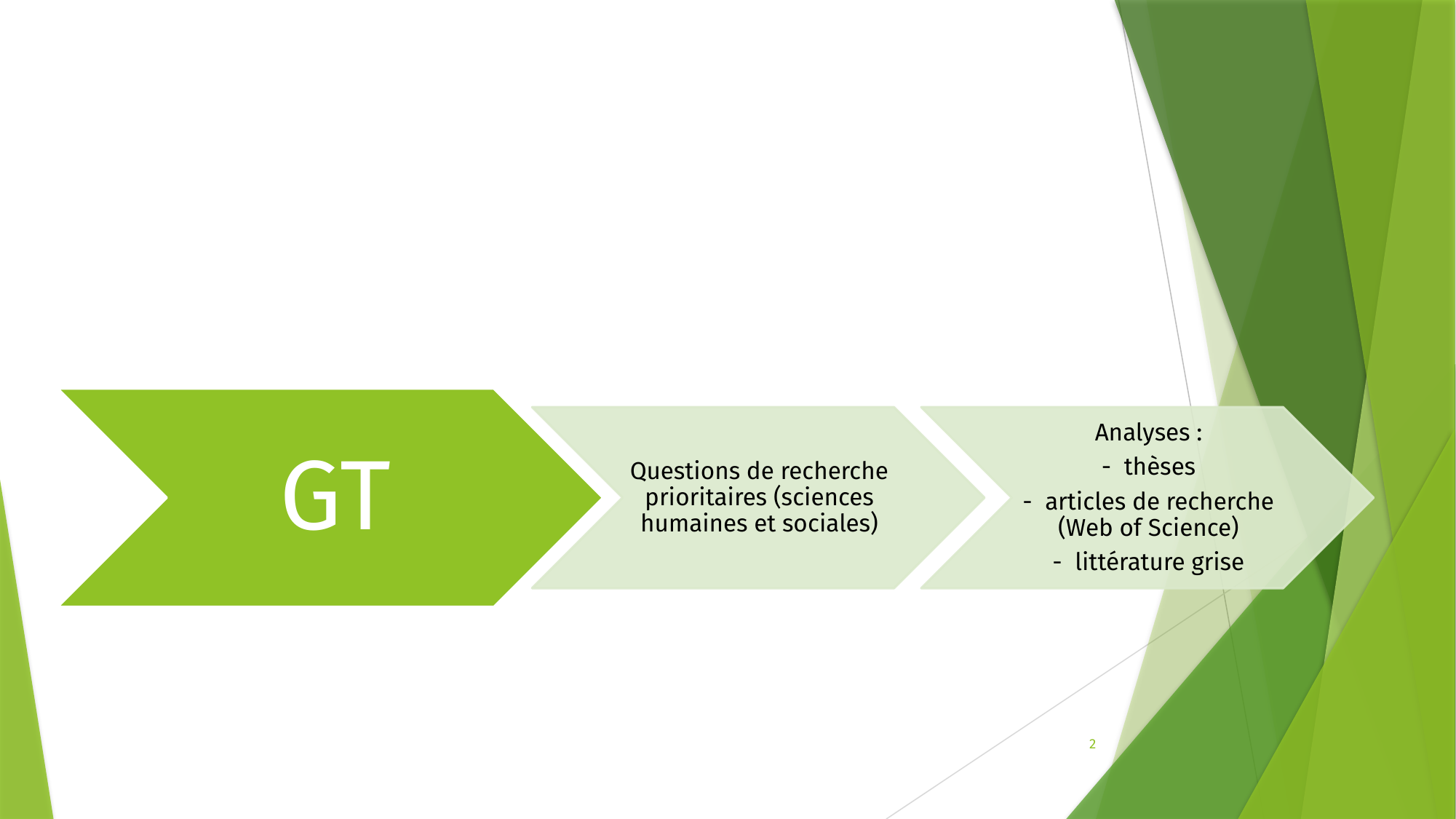

GT
Questions de recherche prioritaires (sciences humaines et sociales)
Analyses :
-  thèses
-  articles de recherche (Web of Science)
-  littérature grise
2